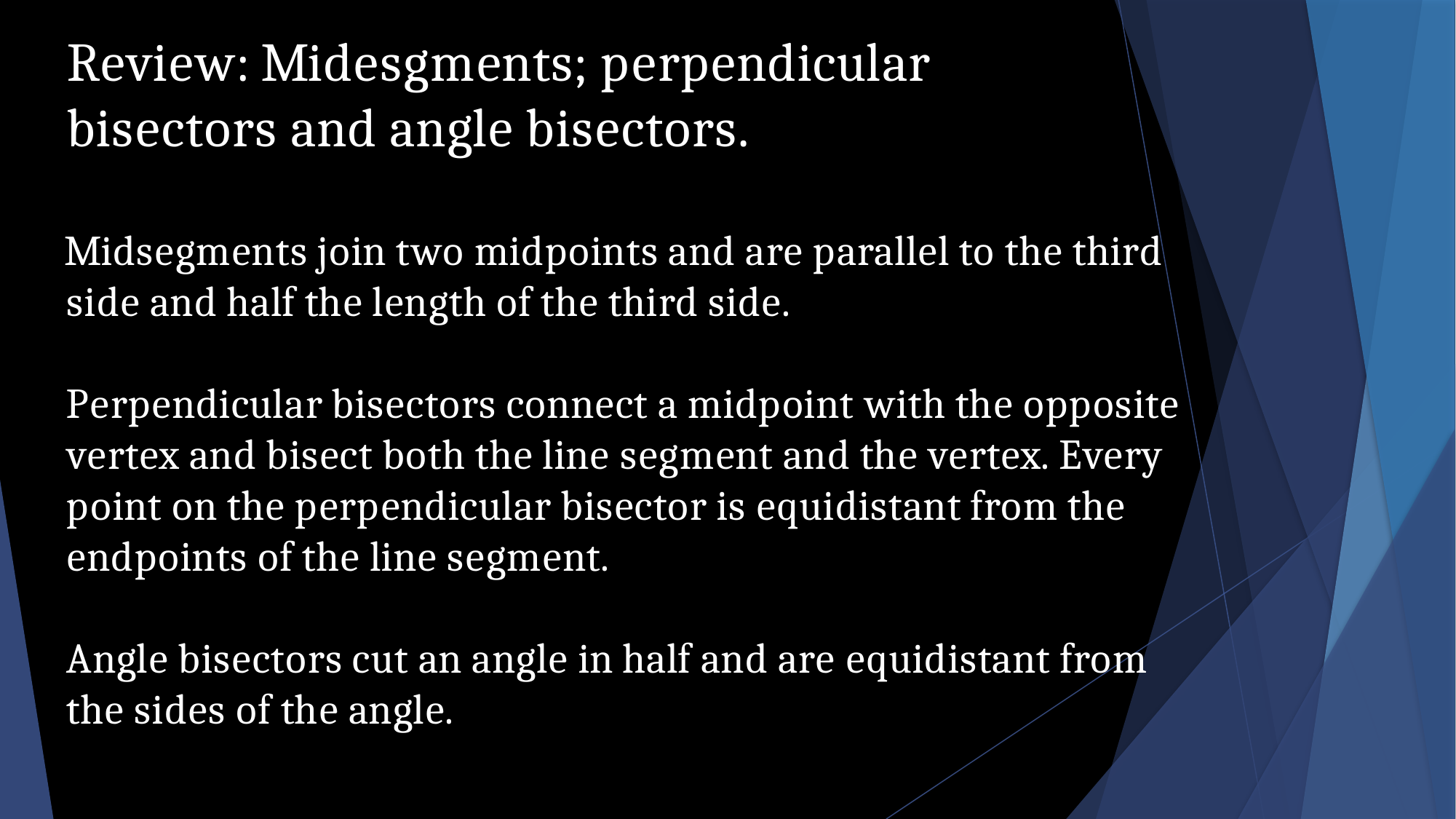

# Review: Midesgments; perpendicular bisectors and angle bisectors.
Midsegments join two midpoints and are parallel to the third side and half the length of the third side.

Perpendicular bisectors connect a midpoint with the opposite vertex and bisect both the line segment and the vertex. Every point on the perpendicular bisector is equidistant from the endpoints of the line segment.

Angle bisectors cut an angle in half and are equidistant from the sides of the angle.